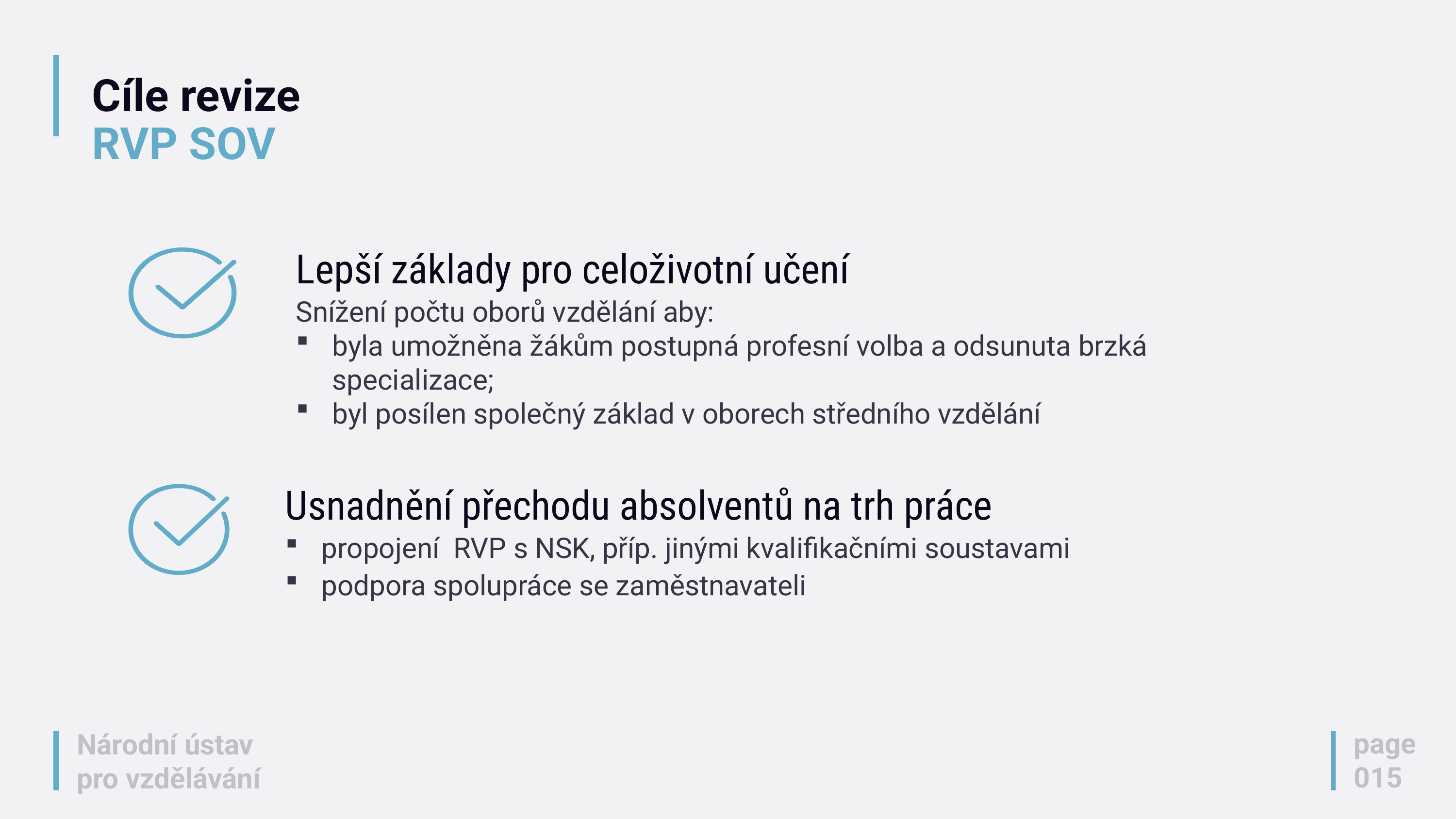

# Cíle revize RVP SOV
Lepší základy pro celoživotní učení
Snížení počtu oborů vzdělání aby:
byla umožněna žákům postupná profesní volba a odsunuta brzká specializace;
byl posílen společný základ v oborech středního vzdělání

Usnadnění přechodu absolventů na trh práce
propojení  RVP s NSK, příp. jinými kvalifikačními soustavami
podpora spolupráce se zaměstnavateli

page
015